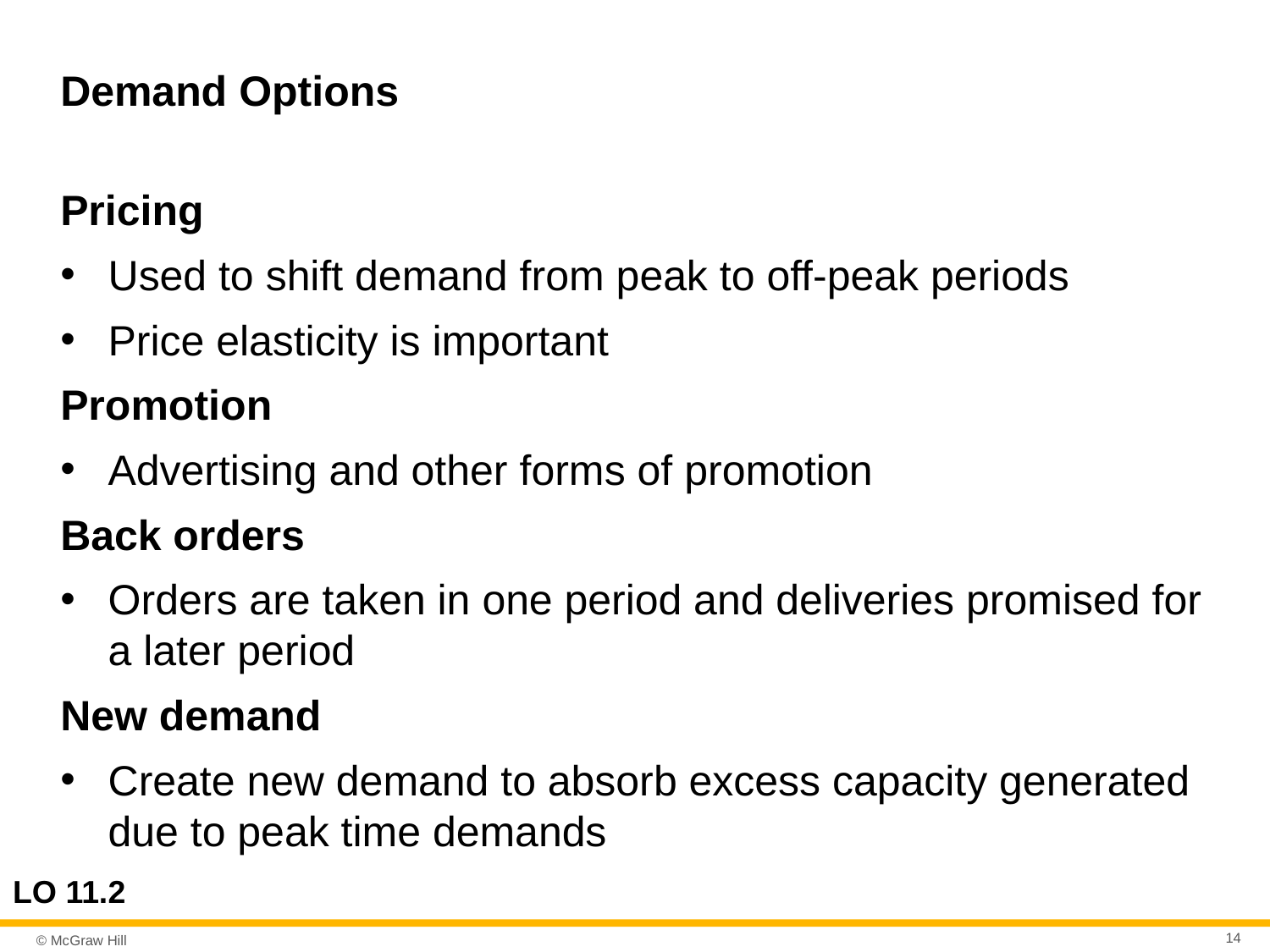

# Demand Options
Pricing
Used to shift demand from peak to off-peak periods
Price elasticity is important
Promotion
Advertising and other forms of promotion
Back orders
Orders are taken in one period and deliveries promised for a later period
New demand
Create new demand to absorb excess capacity generated due to peak time demands
LO 11.2